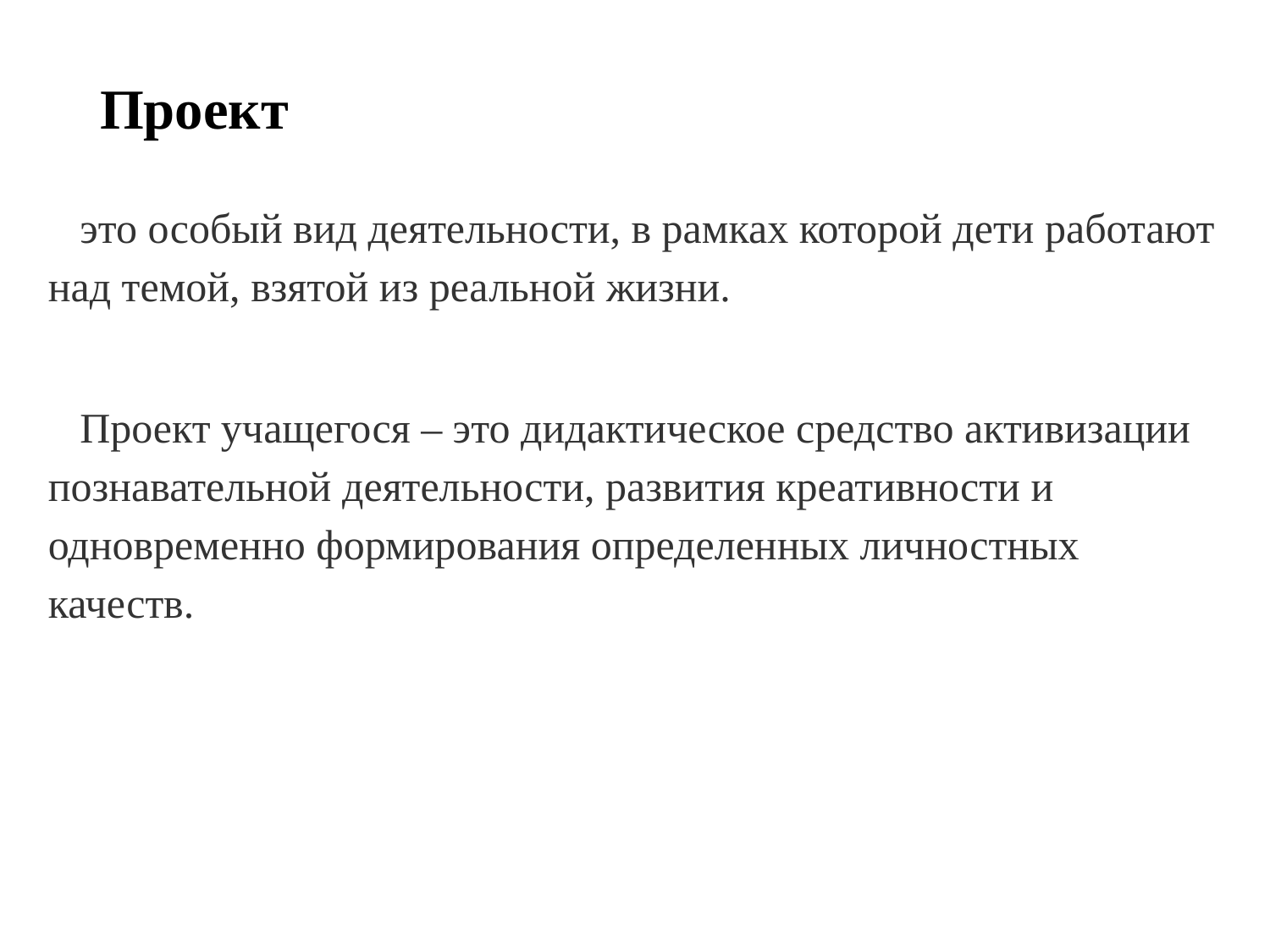

# Проект
   это особый вид деятельности, в рамках которой дети работают над темой, взятой из реальной жизни.

   Проект учащегося – это дидактическое средство активизации познавательной деятельности, развития креативности и одновременно формирования определенных личностных качеств.